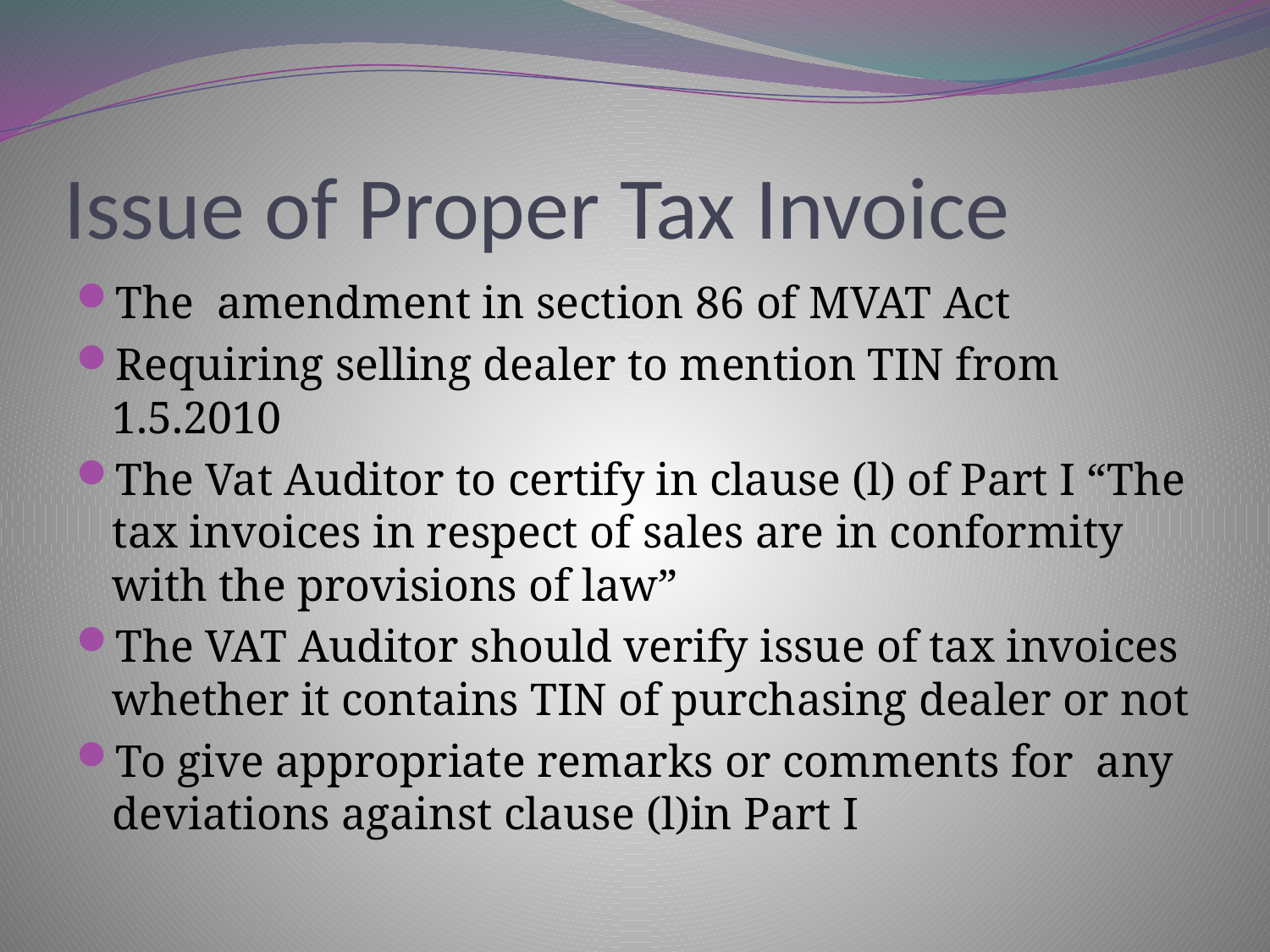

# Issue of Proper Tax Invoice
The  amendment in section 86 of MVAT Act
Requiring selling dealer to mention TIN from 1.5.2010
The Vat Auditor to certify in clause (l) of Part I “The tax invoices in respect of sales are in conformity with the provisions of law”
The VAT Auditor should verify issue of tax invoices whether it contains TIN of purchasing dealer or not
To give appropriate remarks or comments for  any deviations against clause (l)in Part I